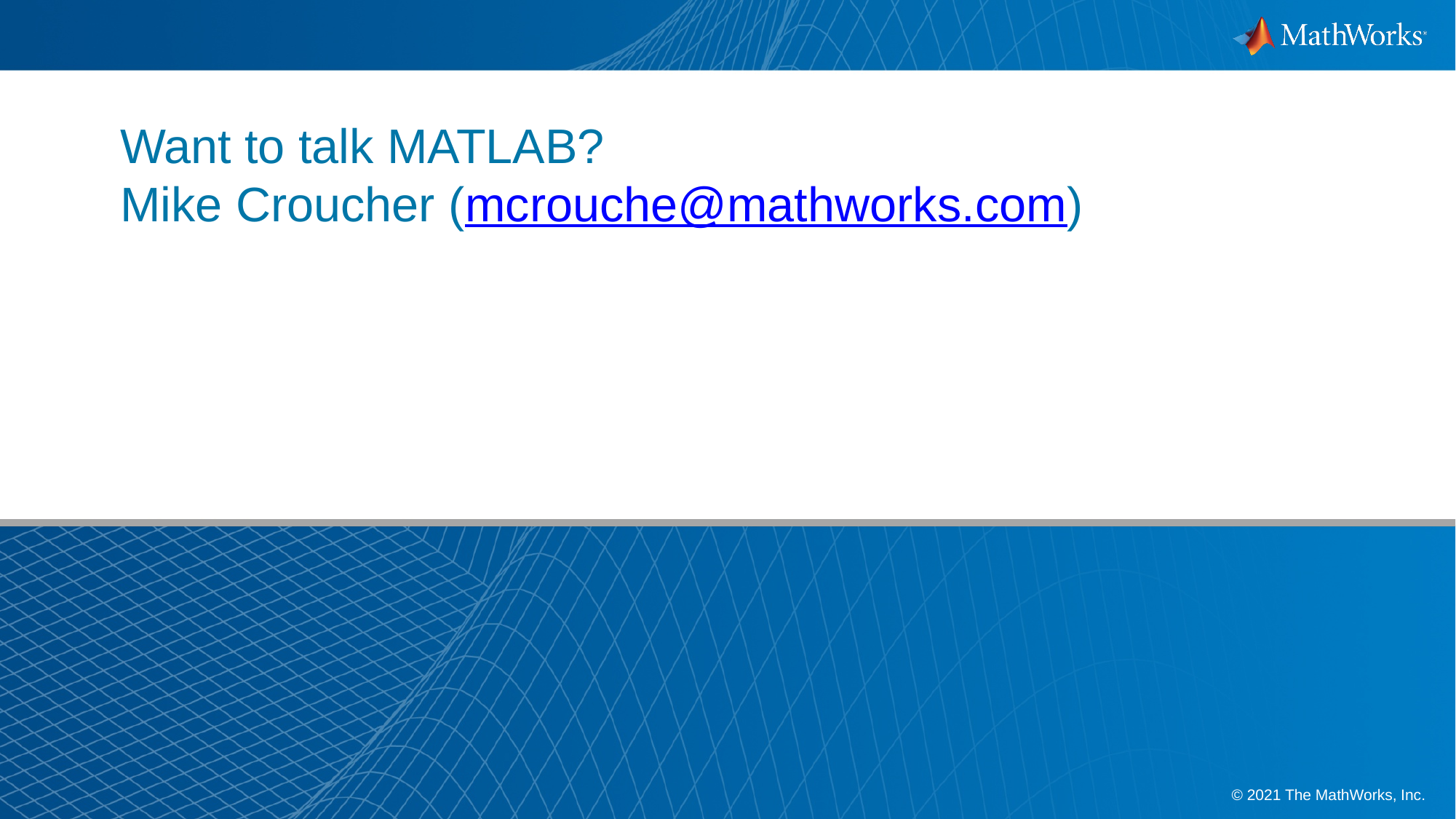

# Want to talk MATLAB? Mike Croucher (mcrouche@mathworks.com)